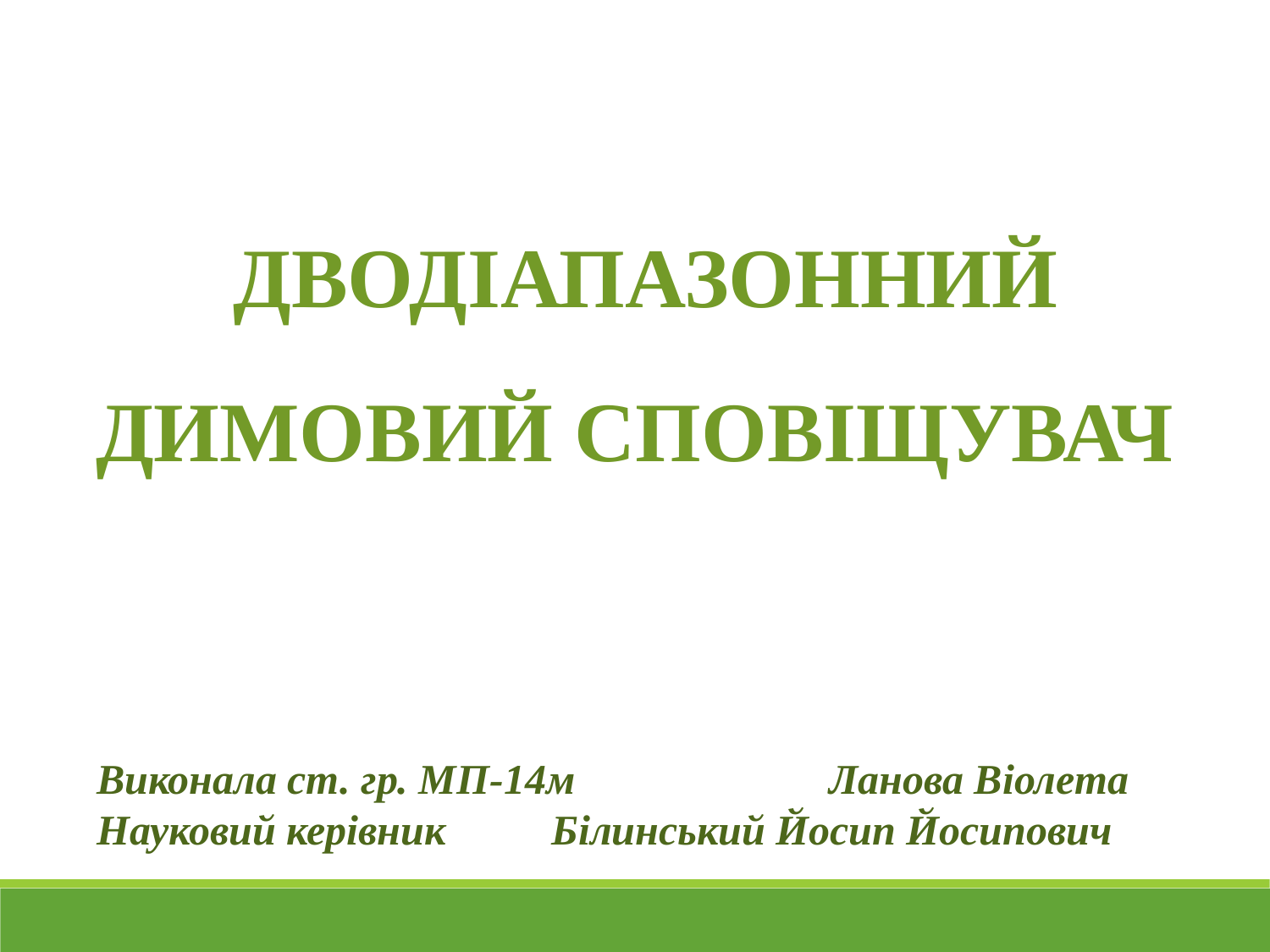

ДВОДІАПАЗОННИЙ ДИМОВИЙ СПОВІЩУВАЧ
Виконала ст. гр. МП-14м                        Ланова Віолета
Науковий керівник          Білинський Йосип Йосипович